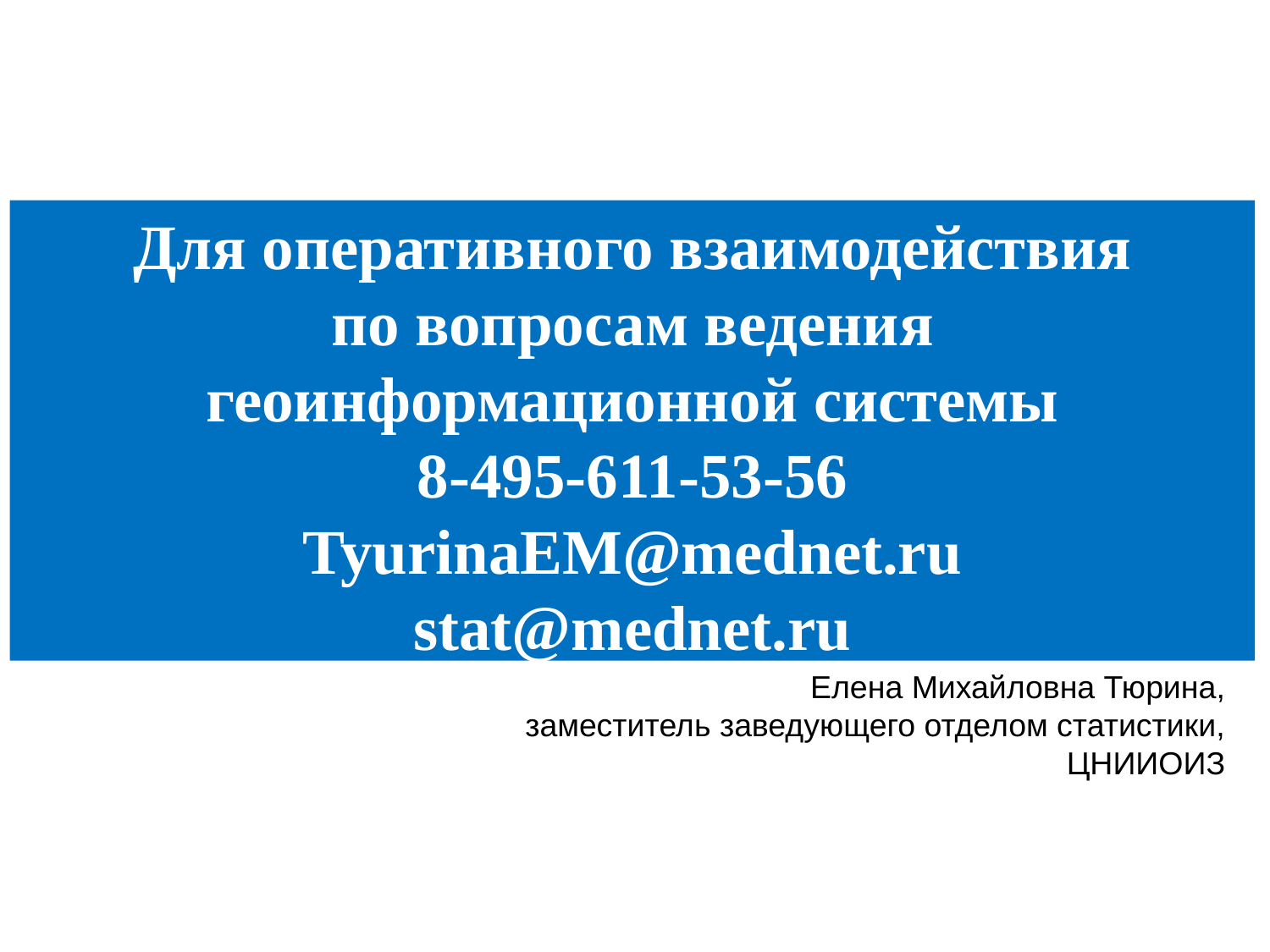

Для оперативного взаимодействия по вопросам ведения геоинформационной системы
8-495-611-53-56
TyurinaEM@mednet.ru
stat@mednet.ru
Елена Михайловна Тюрина,
заместитель заведующего отделом статистики,
ЦНИИОИЗ